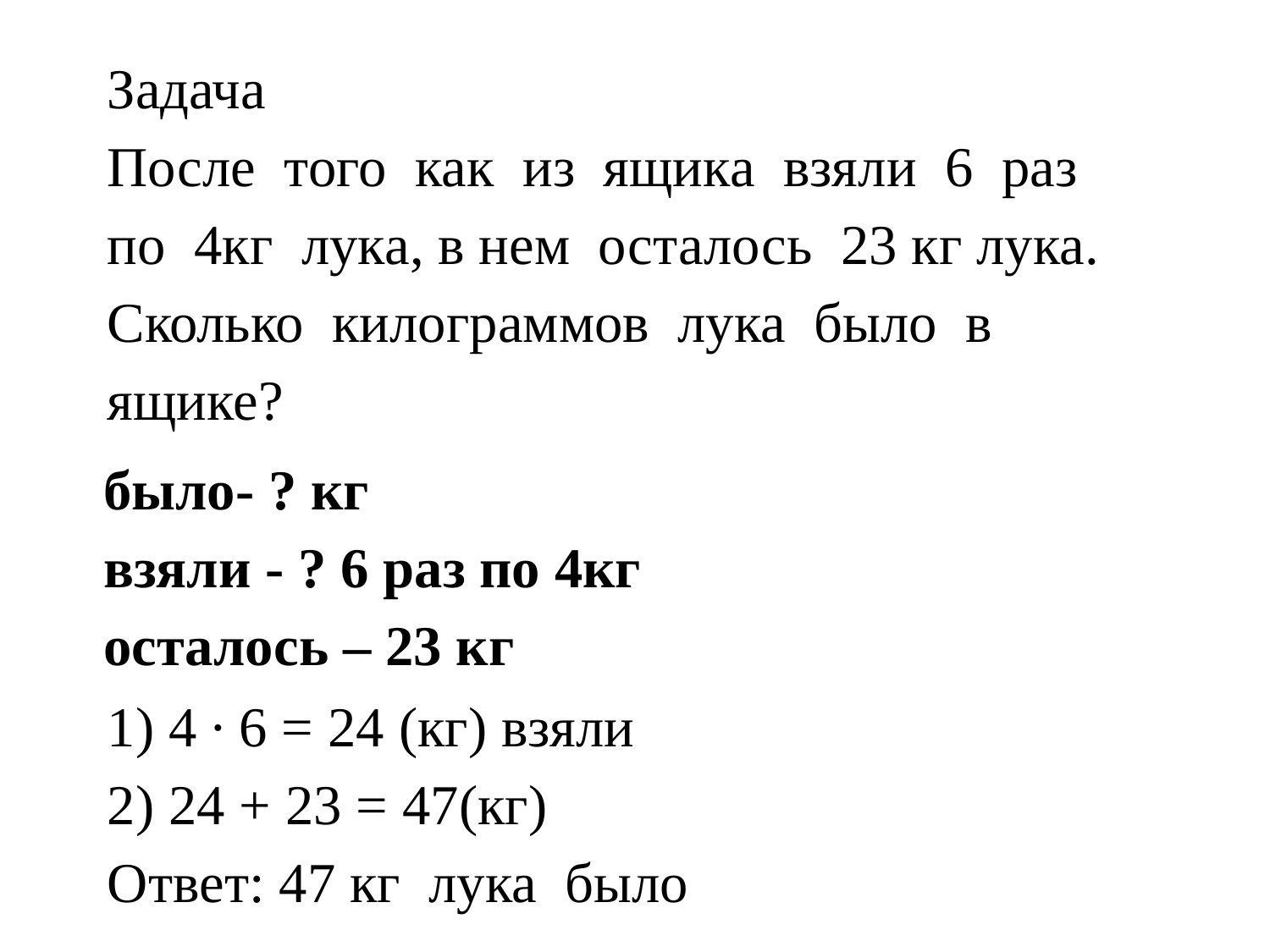

Задача
После  того  как  из  ящика  взяли  6  раз  по  4кг  лука, в нем  осталось  23 кг лука. Сколько  килограммов  лука  было  в  ящике?
было- ? кг
взяли - ? 6 раз по 4кг
осталось – 23 кг
1) 4 ∙ 6 = 24 (кг) взяли
2) 24 + 23 = 47(кг)
Ответ: 47 кг  лука  было